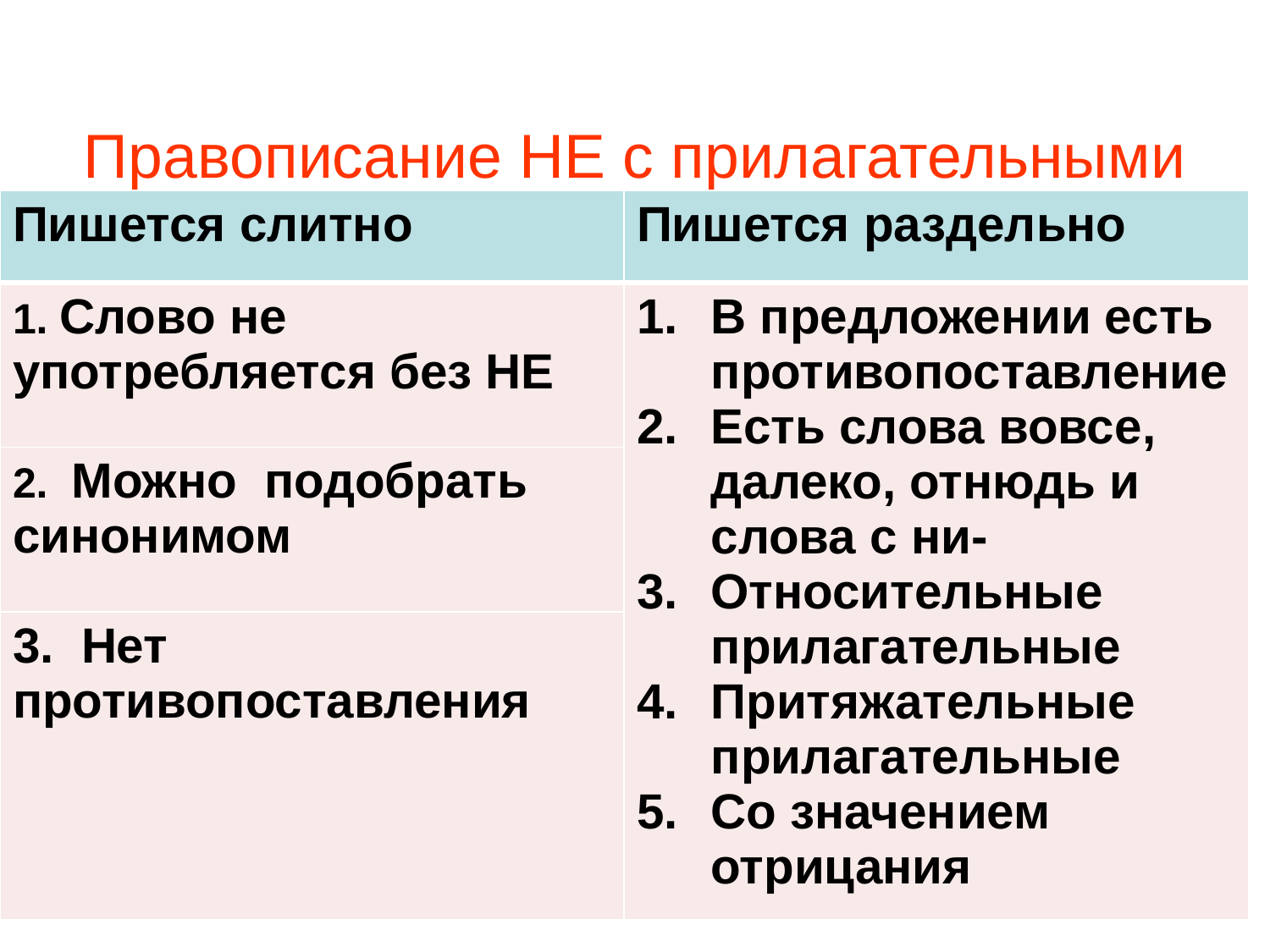

Правописание НЕ с прилагательными
| Пишется слитно | Пишется раздельно |
| --- | --- |
| 1. Слово не употребляется без НЕ | В предложении есть противопоставление Есть слова вовсе, далеко, отнюдь и слова с ни- Относительные прилагательные Притяжательные прилагательные Со значением отрицания |
| 2. Можно подобрать синонимом |  |
| 3. Нет противопоставления |  |